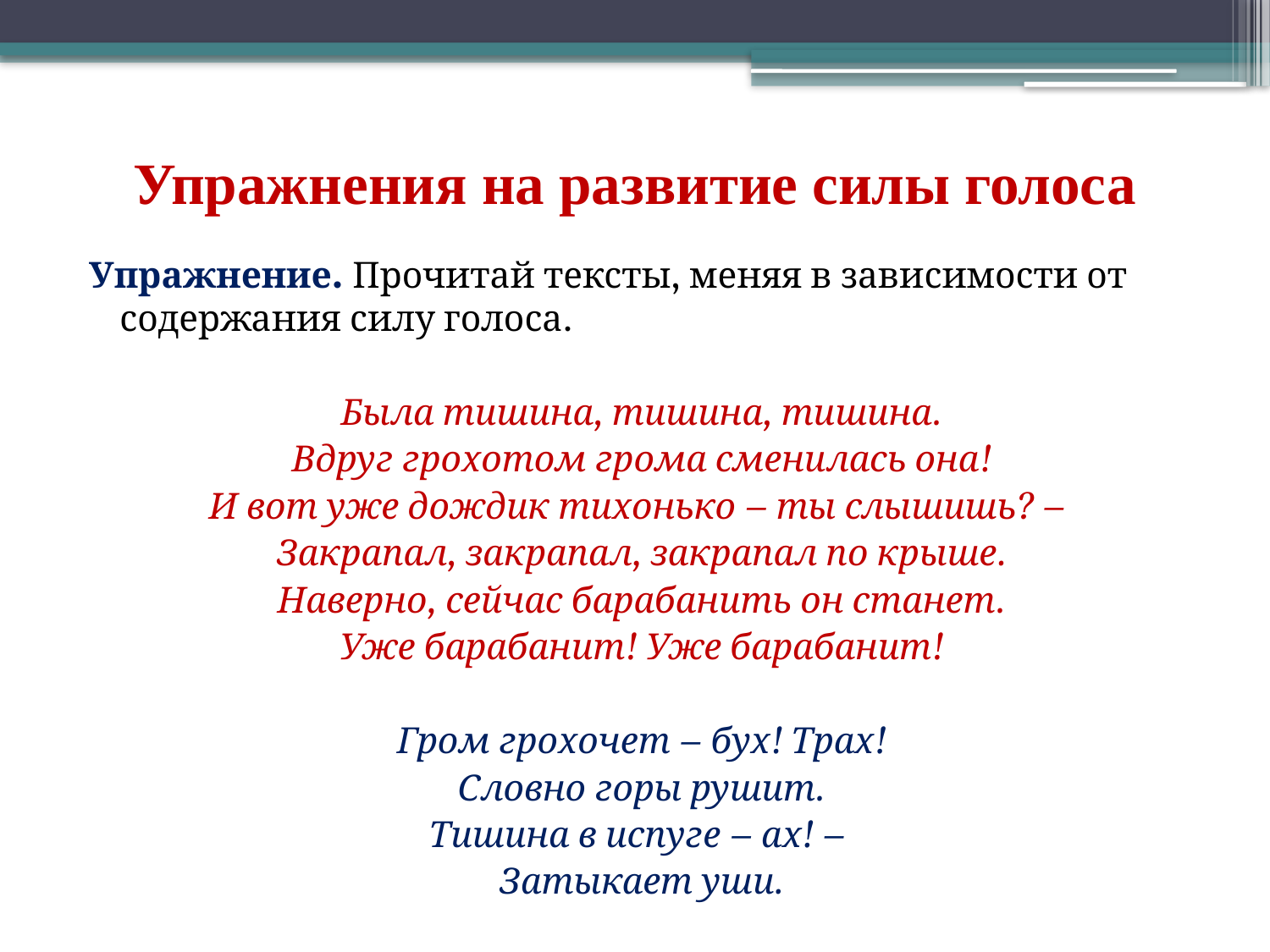

# Упражнения на развитие силы голоса
Упражнение. Прочитай тексты, меняя в зависимости от содержания силу голоса.

Была тишина, тишина, тишина.
Вдруг грохотом грома сменилась она!
И вот уже дождик тихонько – ты слышишь? –
Закрапал, закрапал, закрапал по крыше.
Наверно, сейчас барабанить он станет.
Уже барабанит! Уже барабанит!

Гром грохочет – бух! Трах!
Словно горы рушит.
Тишина в испуге – ах! –
Затыкает уши.